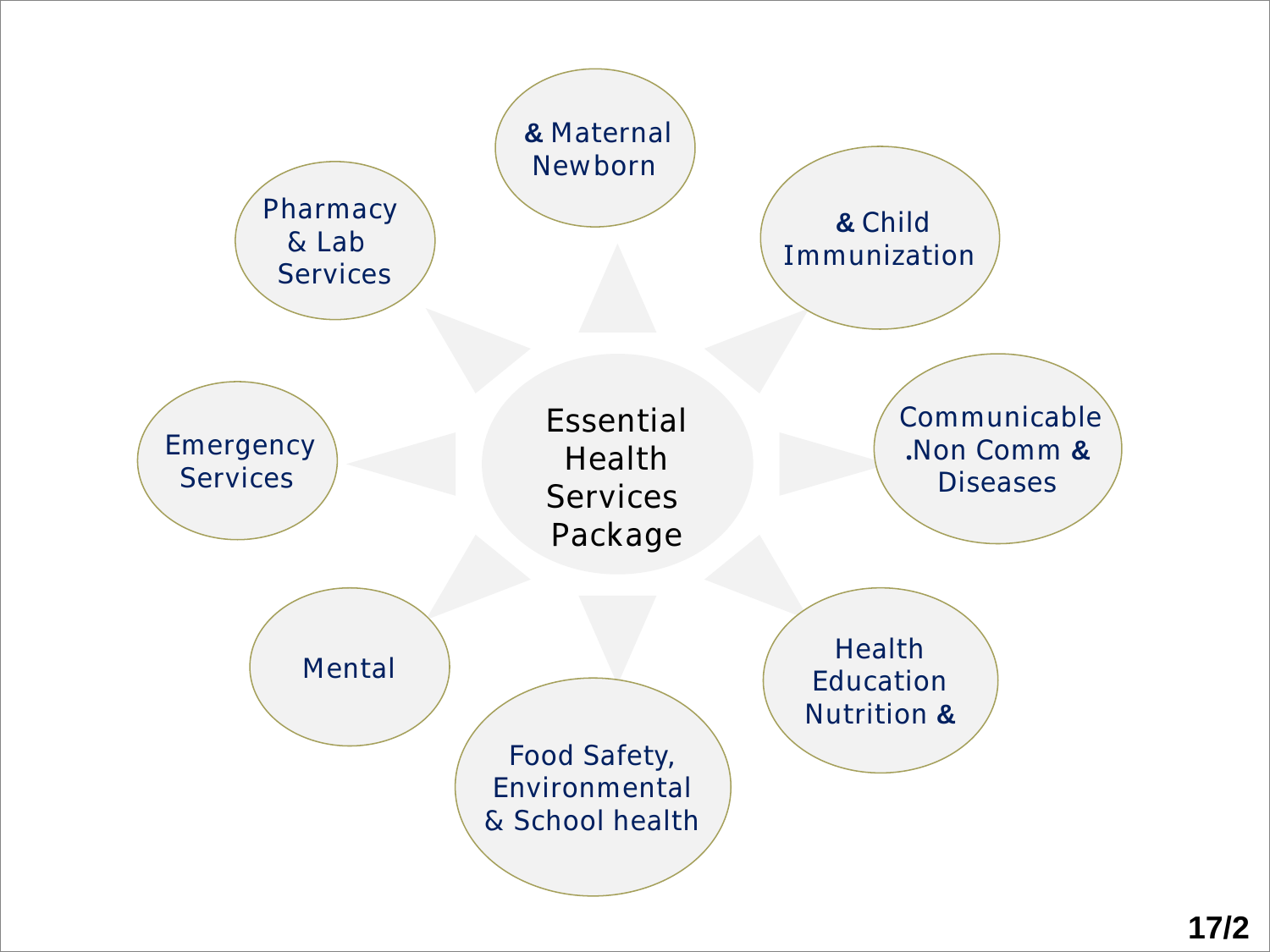

Maternal &
Newborn
Child &
Immunization
Pharmacy
& Lab
Services

Essential
 Health
Services
Package

Communicable
& Non Comm.
Diseases
Emergency
Services
Mental
 Health
Education
& Nutrition

Food Safety,
Environmental
& School health

17/25